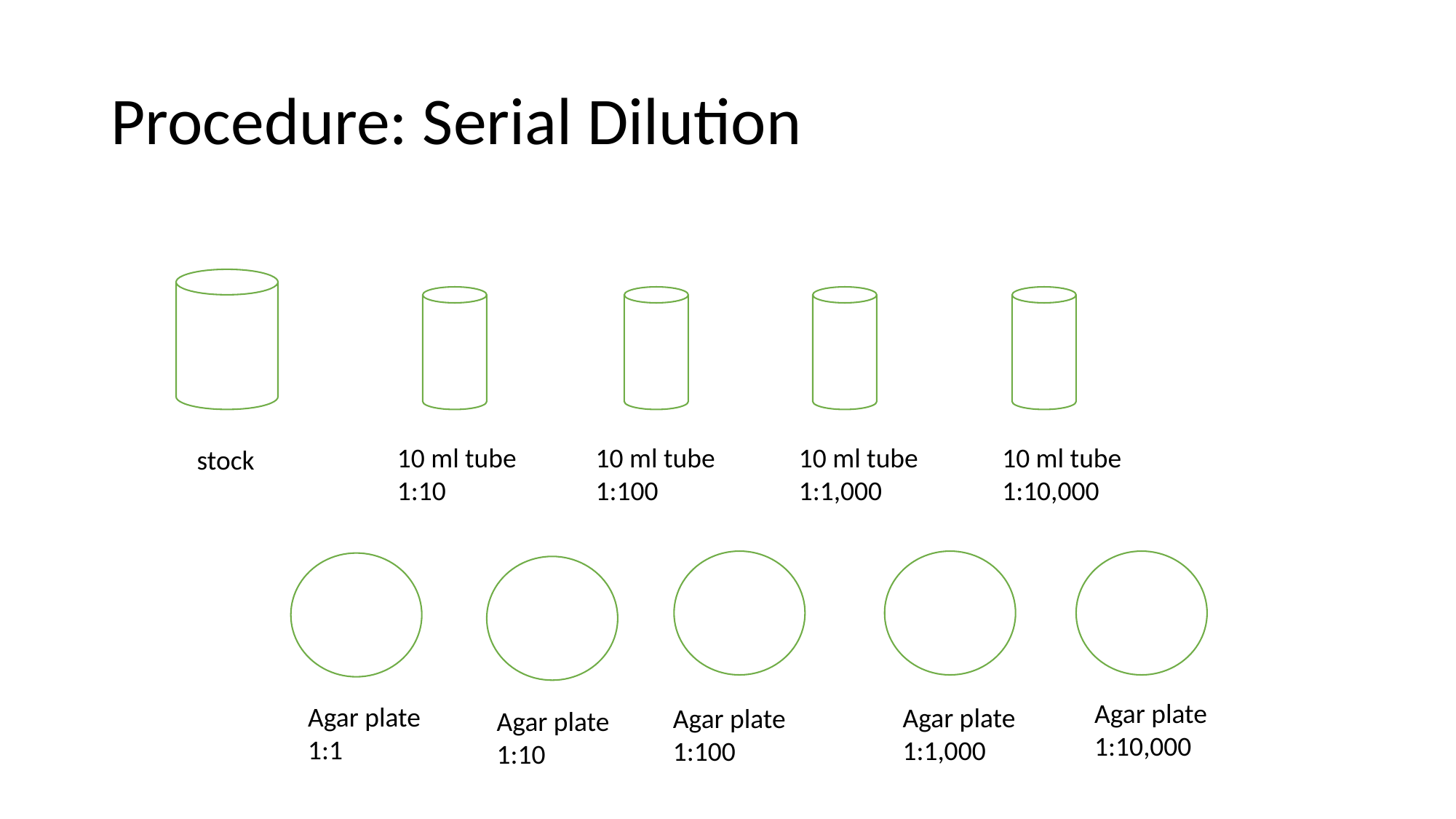

# Procedure: Serial Dilution

10 ml tube
1:10
10 ml tube
1:100
10 ml tube
1:1,000
10 ml tube
1:10,000
stock

Agar plate
1:10,000
Agar plate
1:1
Agar plate
1:1,000
Agar plate
1:100
Agar plate
1:10